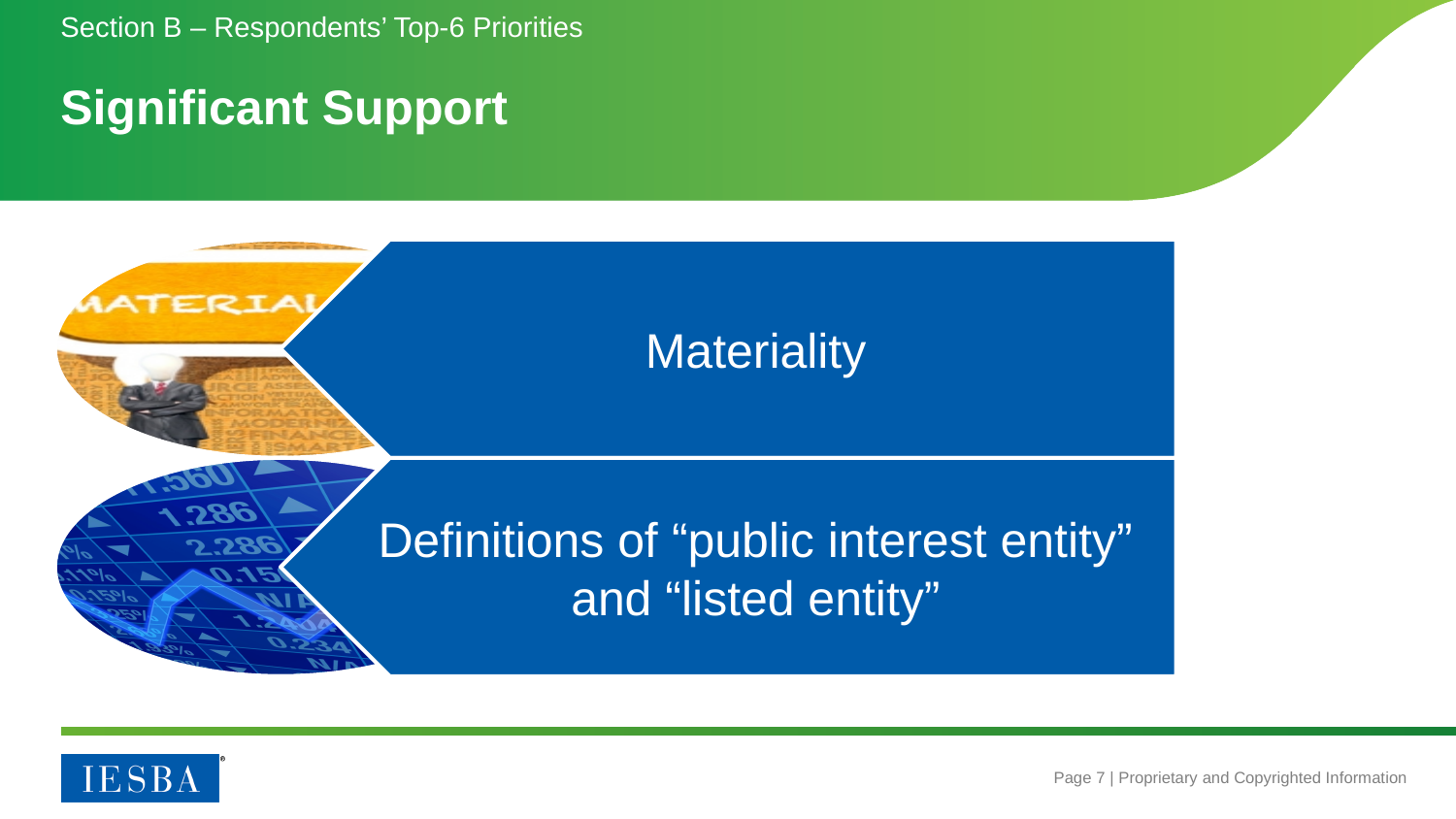

Section B – Respondents’ Top-6 Priorities
# Significant Support
Materiality
Definitions of “public interest entity” and “listed entity”